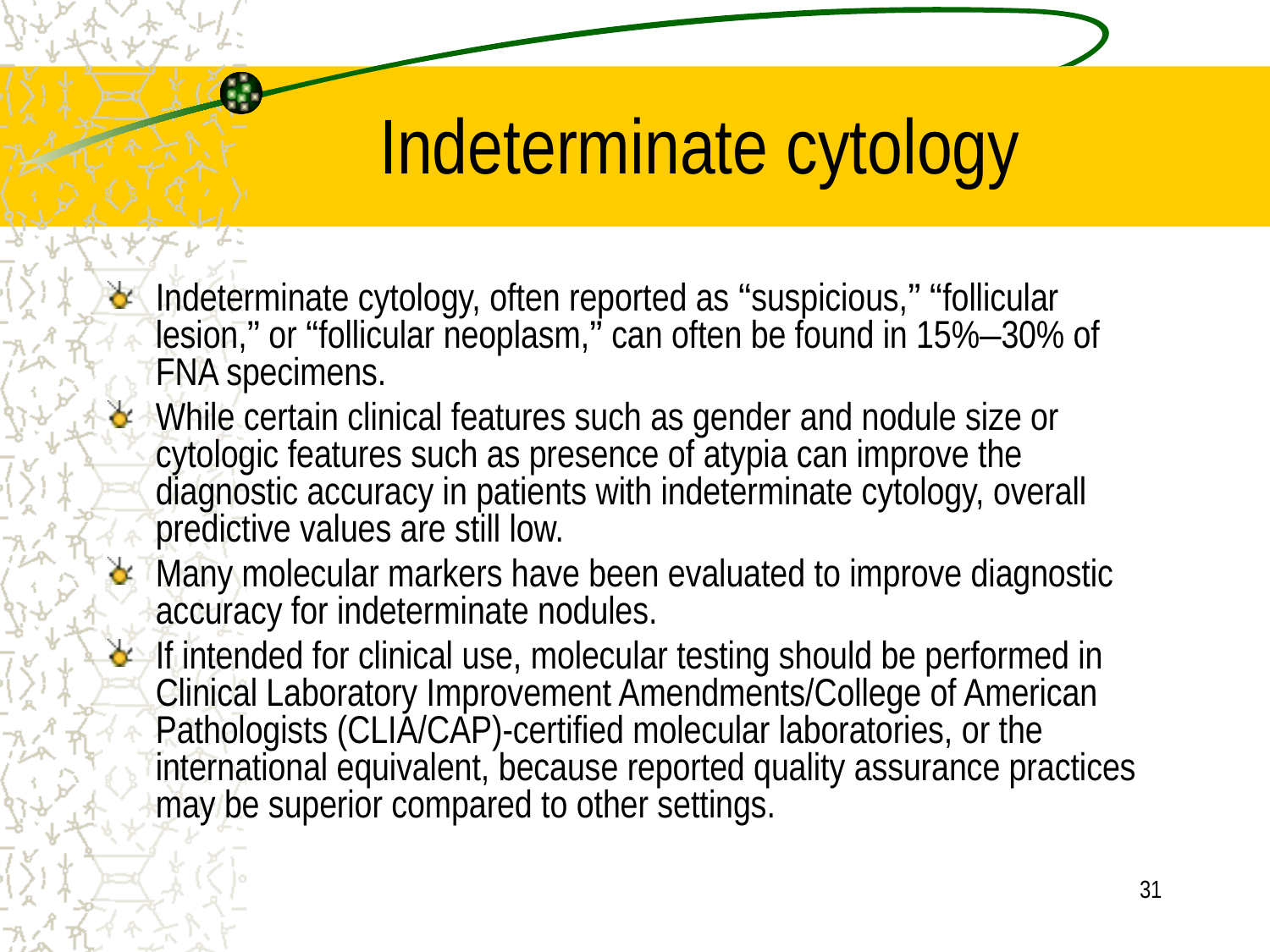

# Indeterminate cytology
Indeterminate cytology, often reported as “suspicious,” “follicular lesion,” or “follicular neoplasm,” can often be found in 15%–30% of FNA specimens.
While certain clinical features such as gender and nodule size or cytologic features such as presence of atypia can improve the diagnostic accuracy in patients with indeterminate cytology, overall predictive values are still low.
Many molecular markers have been evaluated to improve diagnostic accuracy for indeterminate nodules.
If intended for clinical use, molecular testing should be performed in Clinical Laboratory Improvement Amendments/College of American Pathologists (CLIA/CAP)-certified molecular laboratories, or the international equivalent, because reported quality assurance practices may be superior compared to other settings.
31